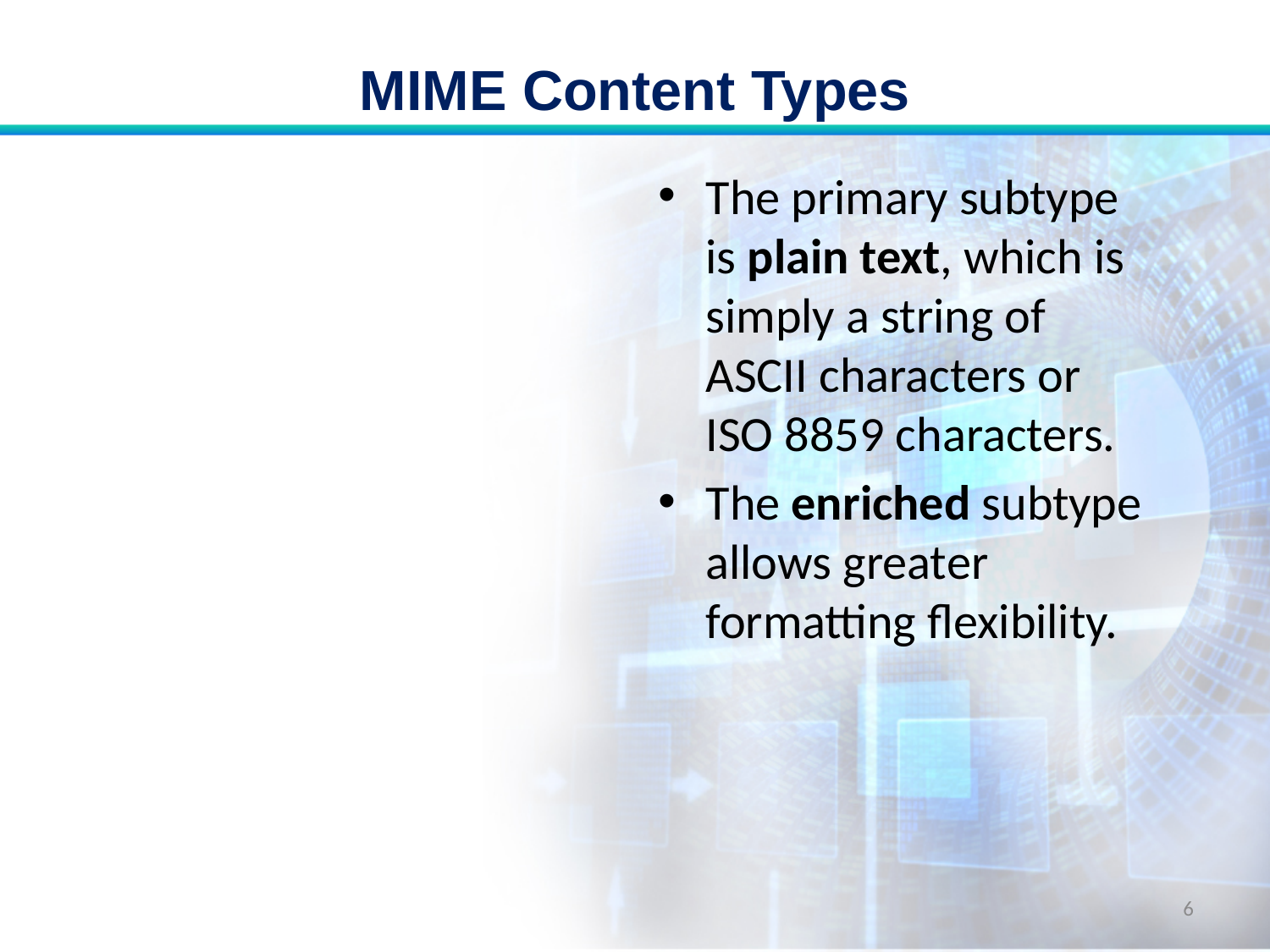

# MIME Content Types
The primary subtype is plain text, which is simply a string of ASCII characters or ISO 8859 characters.
The enriched subtype allows greater formatting flexibility.
6